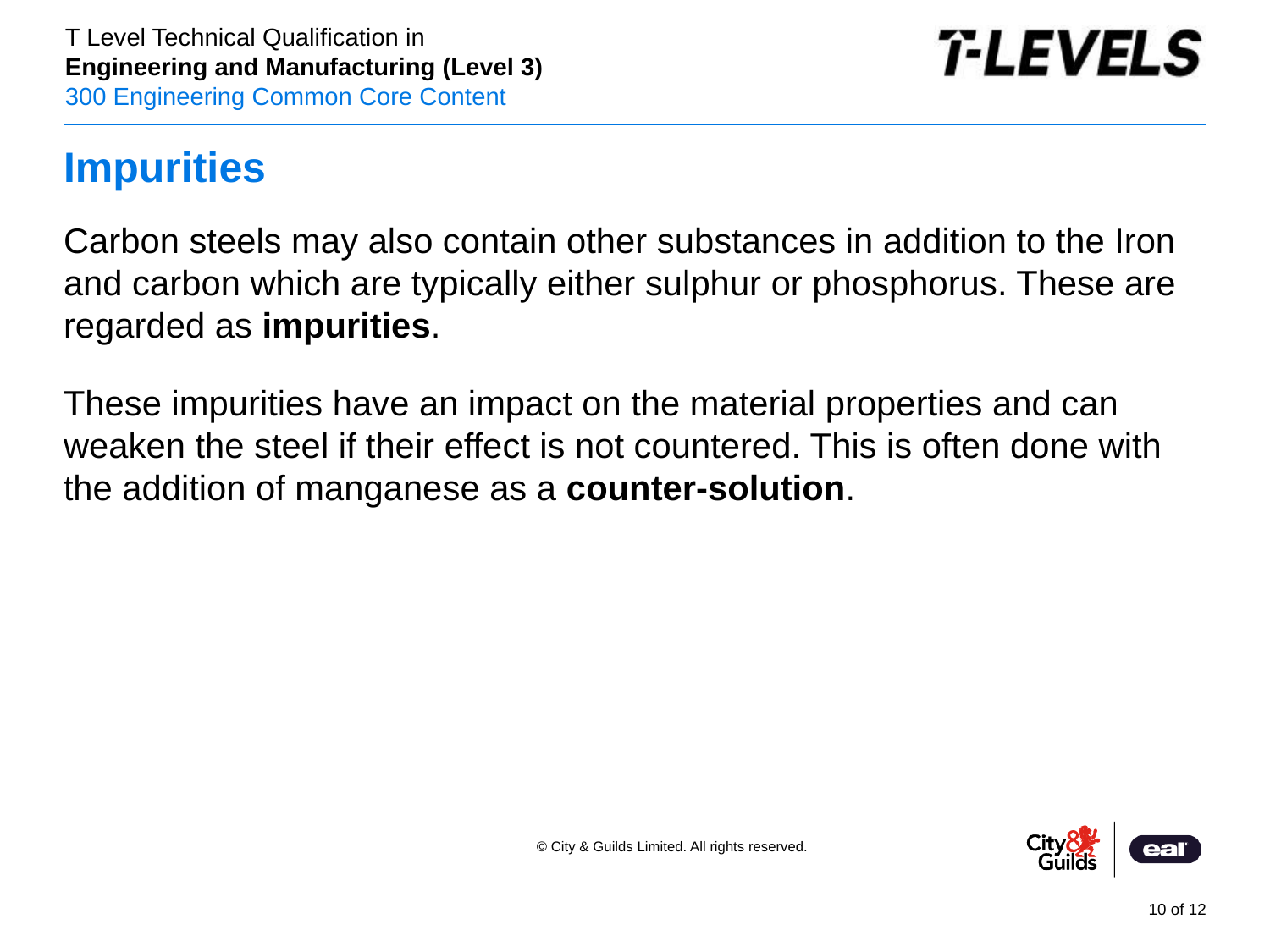

# Impurities
Carbon steels may also contain other substances in addition to the Iron and carbon which are typically either sulphur or phosphorus. These are regarded as impurities.
These impurities have an impact on the material properties and can weaken the steel if their effect is not countered. This is often done with the addition of manganese as a counter-solution.